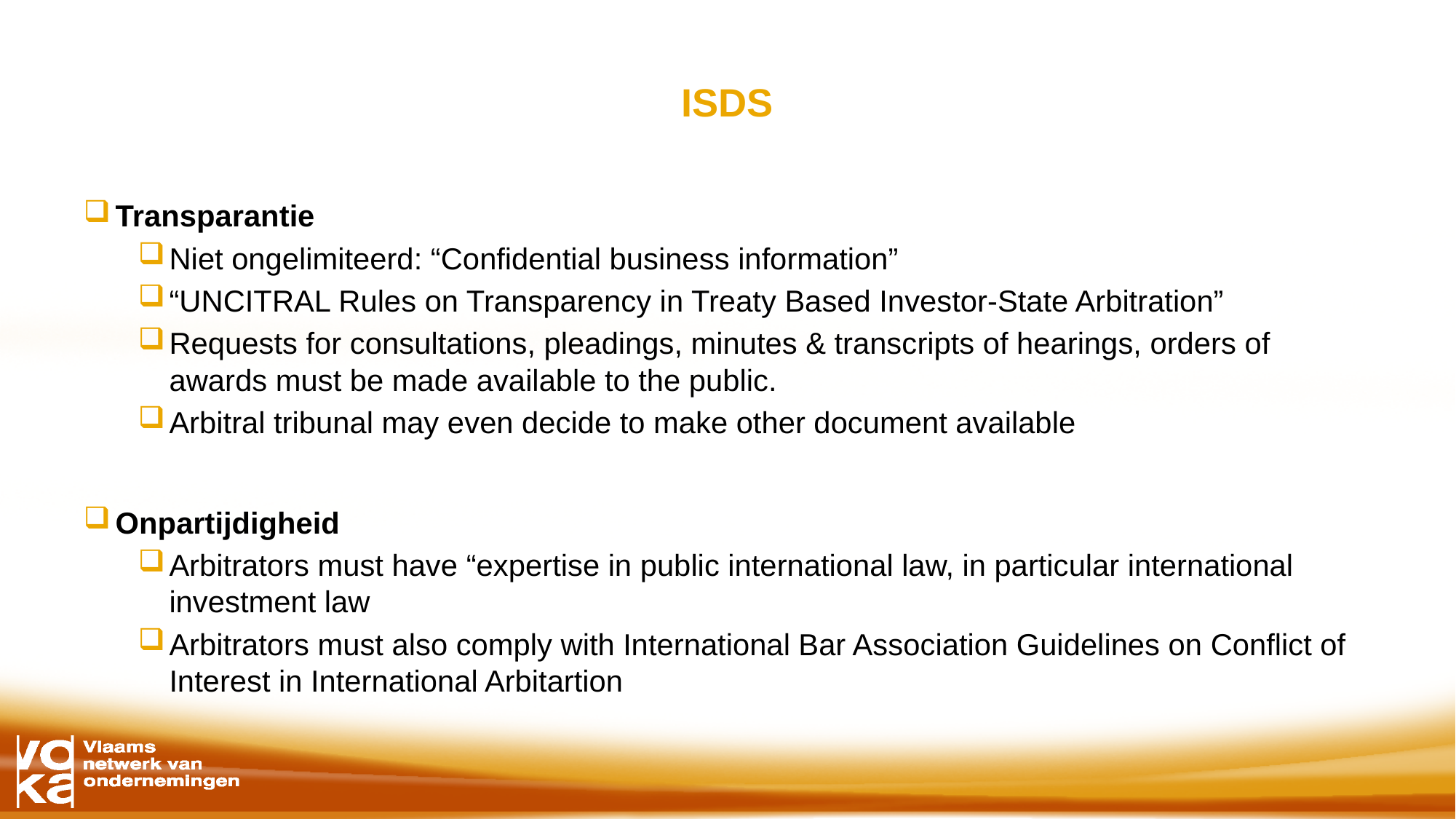

# ISDS
Transparantie
Niet ongelimiteerd: “Confidential business information”
“UNCITRAL Rules on Transparency in Treaty Based Investor-State Arbitration”
Requests for consultations, pleadings, minutes & transcripts of hearings, orders of awards must be made available to the public.
Arbitral tribunal may even decide to make other document available

Onpartijdigheid
Arbitrators must have “expertise in public international law, in particular international investment law
Arbitrators must also comply with International Bar Association Guidelines on Conflict of Interest in International Arbitartion